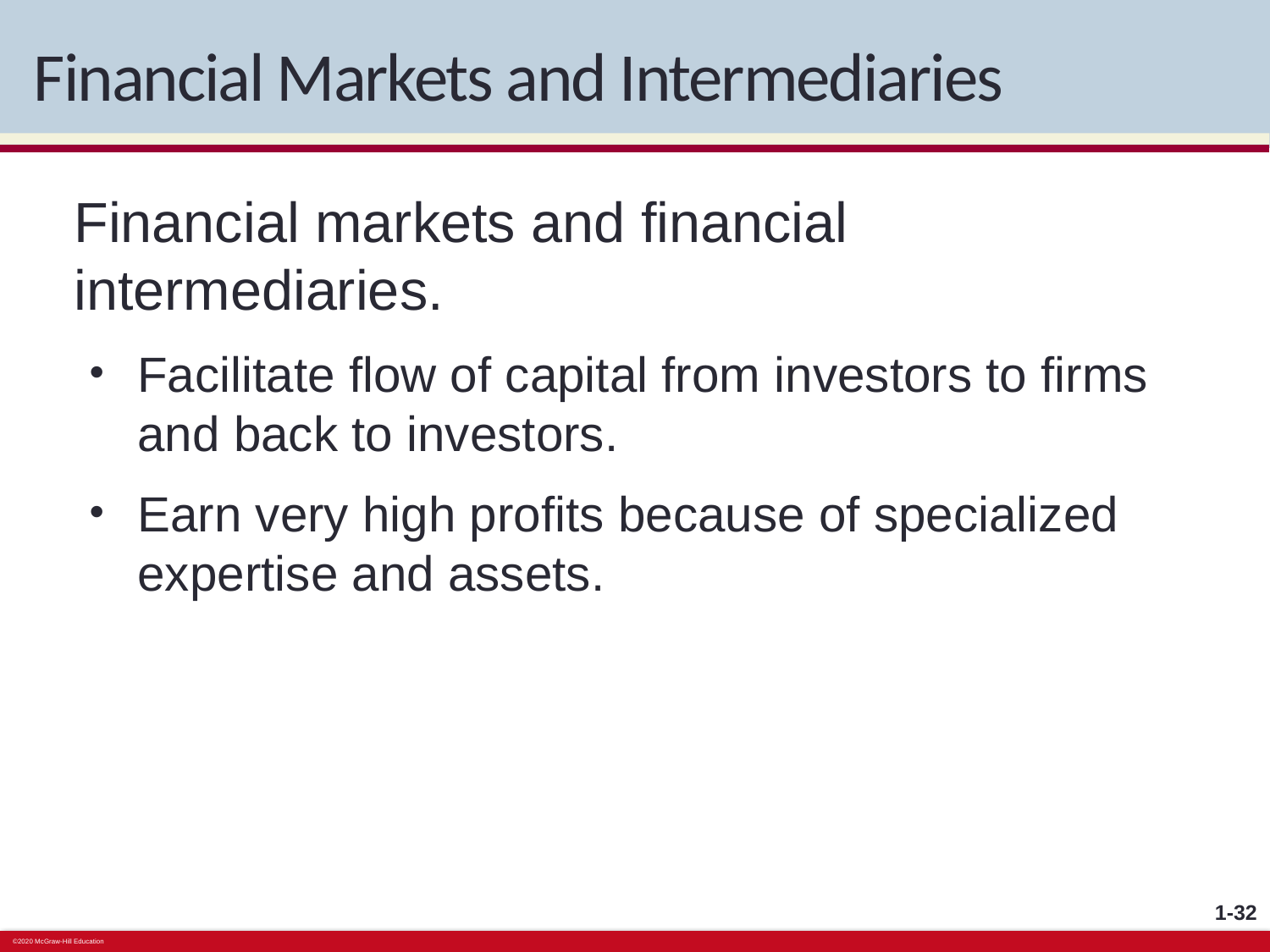

# Financial Markets and Intermediaries
Financial markets and financial intermediaries.
Facilitate flow of capital from investors to firms and back to investors.
Earn very high profits because of specialized expertise and assets.